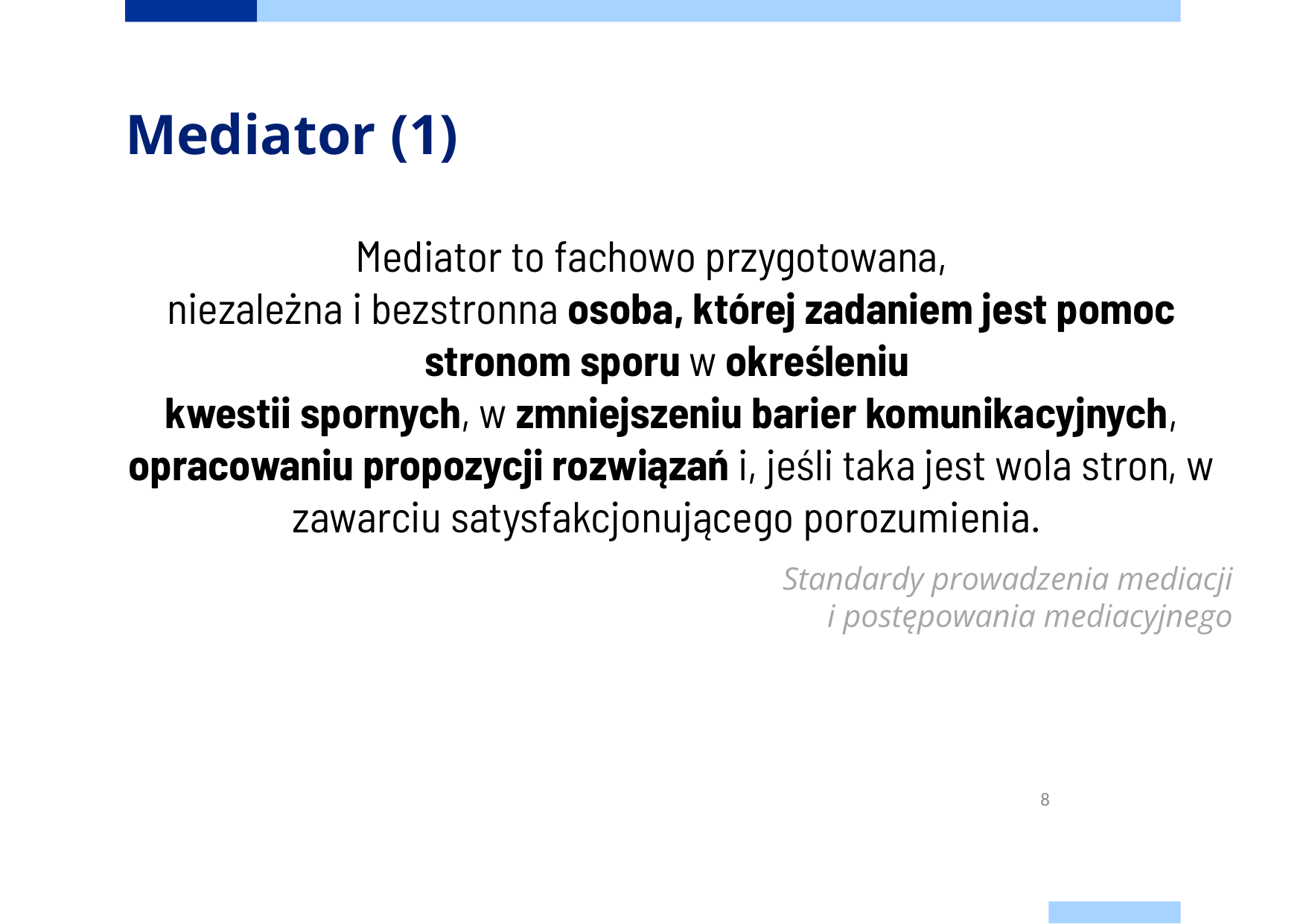

# Mediator (1)
Mediator to fachowo przygotowana,
niezależna i bezstronna osoba, której zadaniem jest pomoc stronom sporu w określeniu
kwestii spornych, w zmniejszeniu barier komunikacyjnych, opracowaniu propozycji rozwiązań i, jeśli taka jest wola stron, w zawarciu satysfakcjonującego porozumienia.
Standardy prowadzenia mediacji
i postępowania mediacyjnego

8